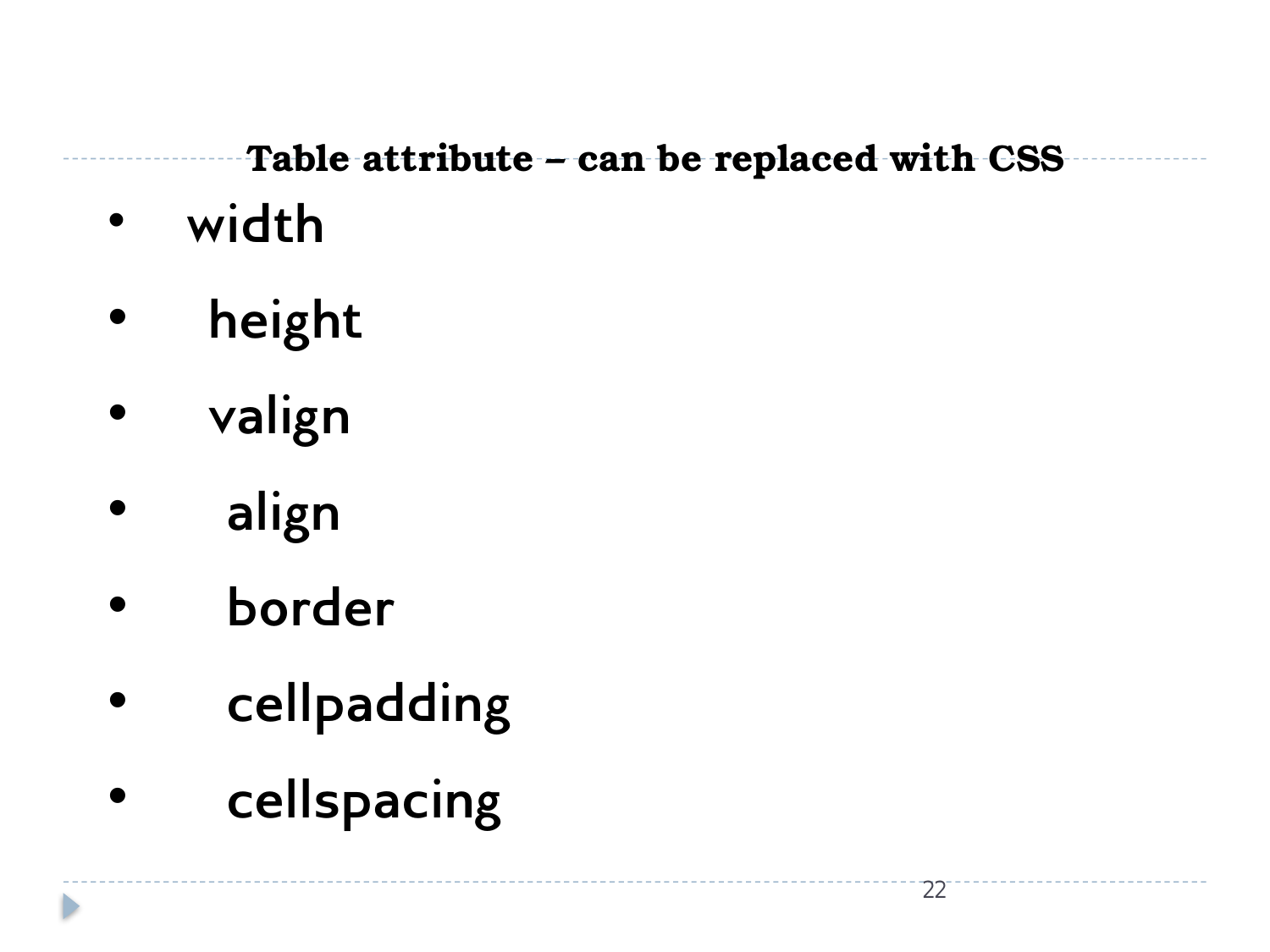

# Table attribute – can be replaced with CSS
 width
  height
  valign
   align
   border
   cellpadding
   cellspacing

22